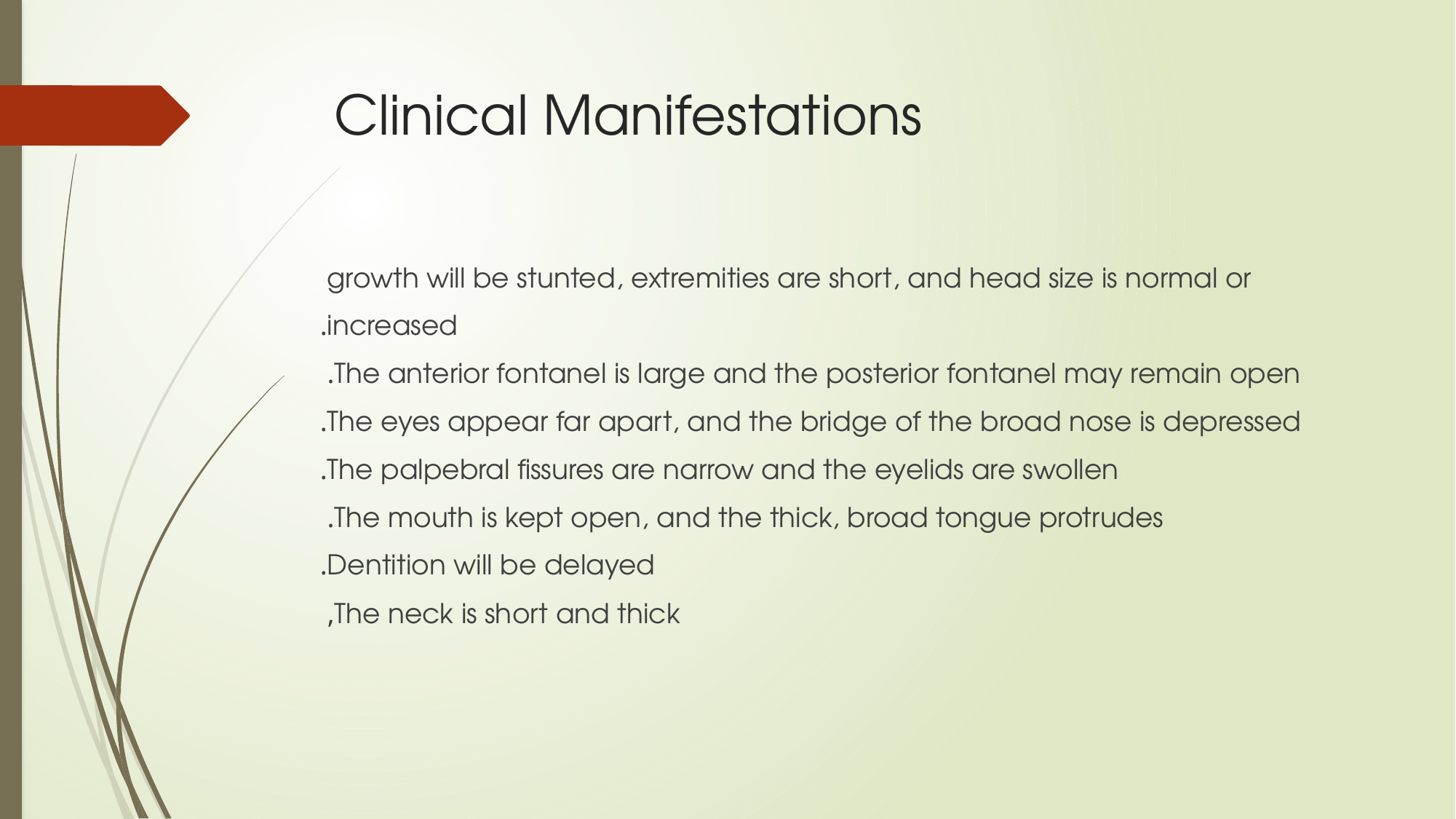

# Clinical Manifestations
growth will be stunted, extremities are short, and head size is normal or
increased.
 The anterior fontanel is large and the posterior fontanel may remain open.
The eyes appear far apart, and the bridge of the broad nose is depressed.
 The palpebral fissures are narrow and the eyelids are swollen.
 The mouth is kept open, and the thick, broad tongue protrudes.
Dentition will be delayed.
 The neck is short and thick,